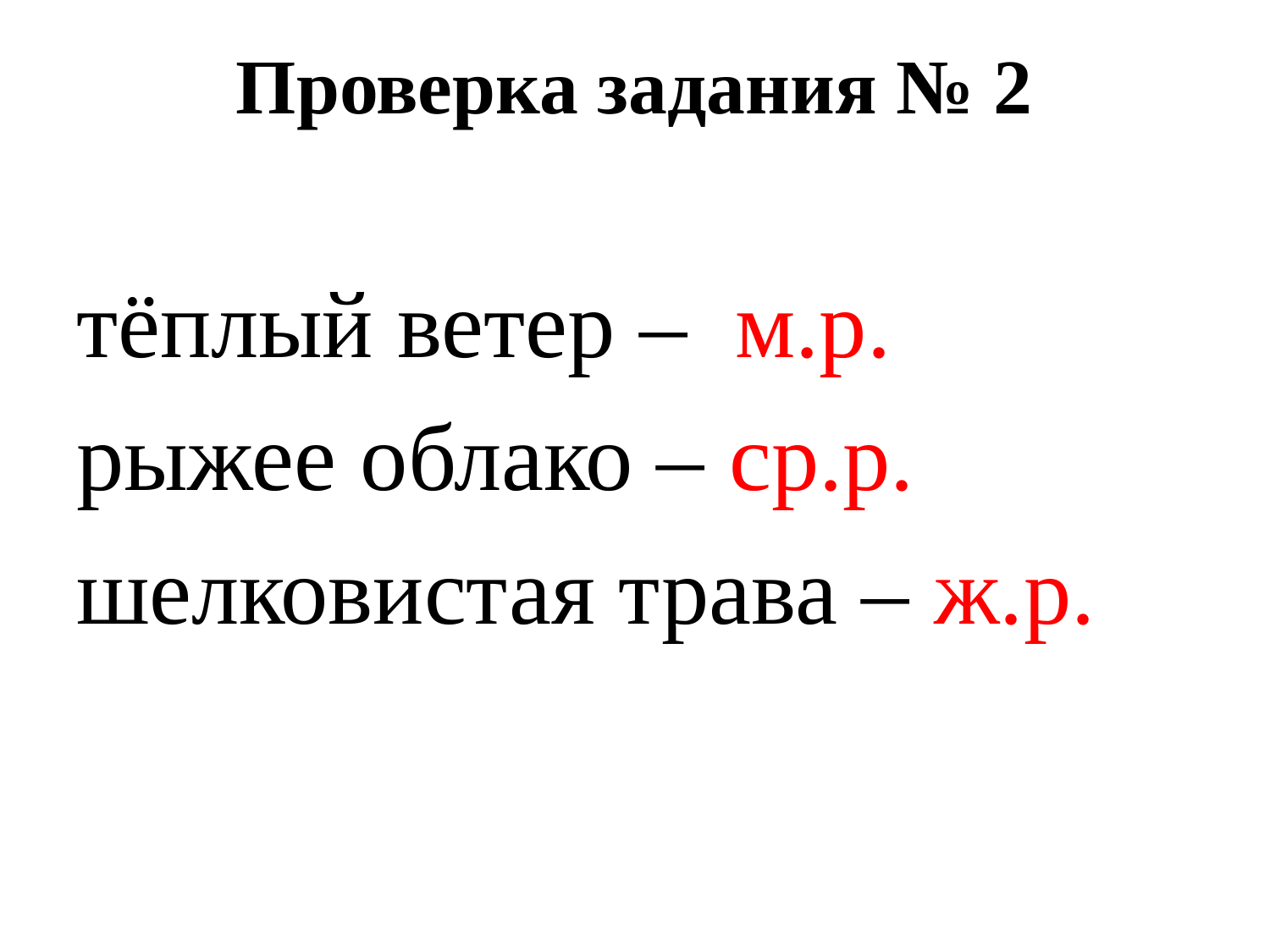

# Проверка задания № 2

тёплый ветер –  м.р.
рыжее облако – ср.р.
шелковистая трава – ж.р.